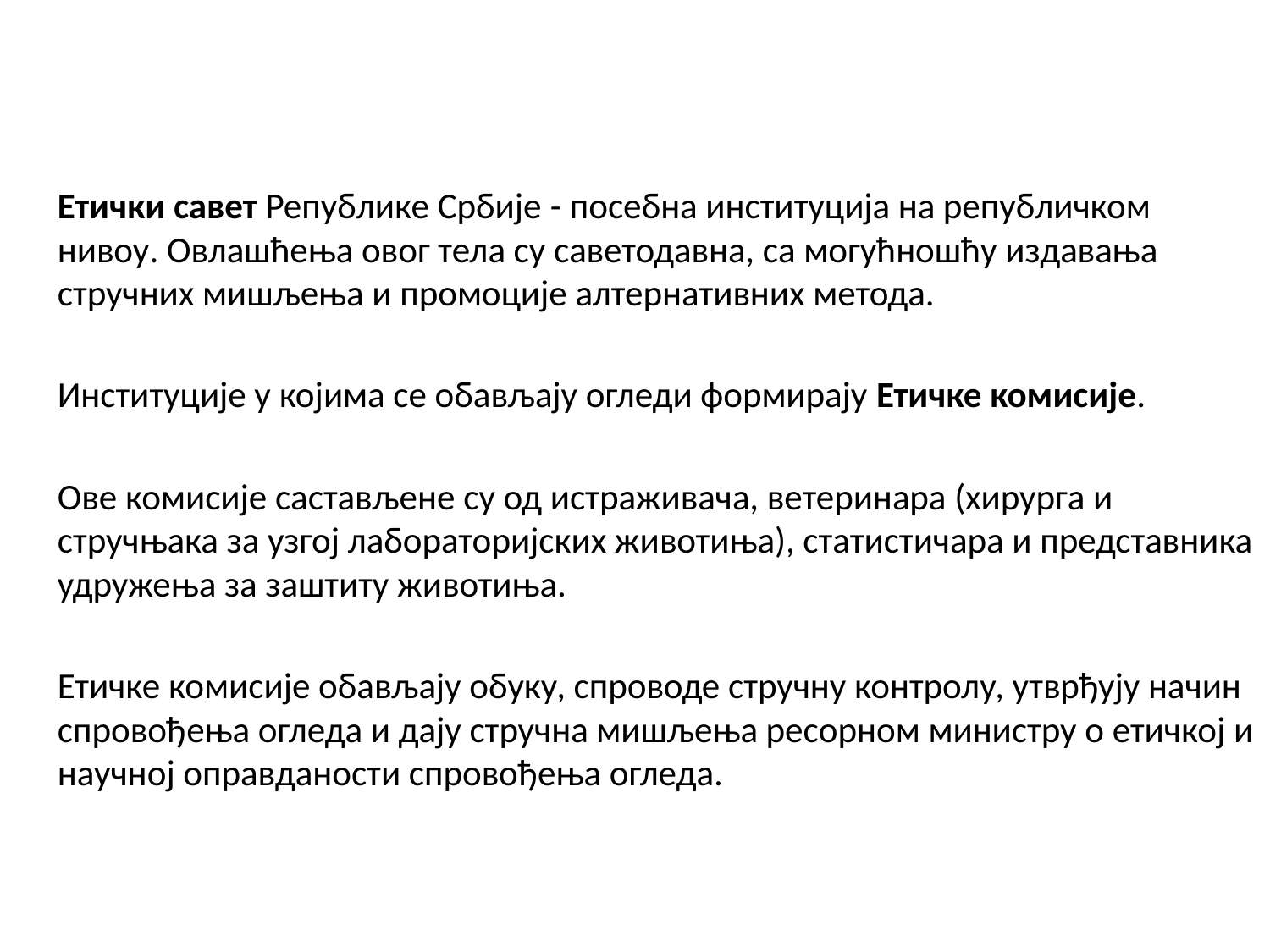

Етички савет Републике Србије - посебна институција на републичком нивоу. Овлашћења овог тела су саветодавна, са могућношћу издавања стручних мишљења и промоције алтернативних метода.

	Институције у којима се обављају огледи формирају Етичке комисије.

	Ове комисије састављене су од истраживача, ветеринара (хирурга и стручњака за узгој лабораторијских животиња), статистичара и представника удружења за заштиту животиња.

	Етичке комисије обављају обуку, спроводе стручну контролу, утврђују начин спровођења огледа и дају стручна мишљења ресорном министру о етичкој и научној оправданости спровођења огледа.